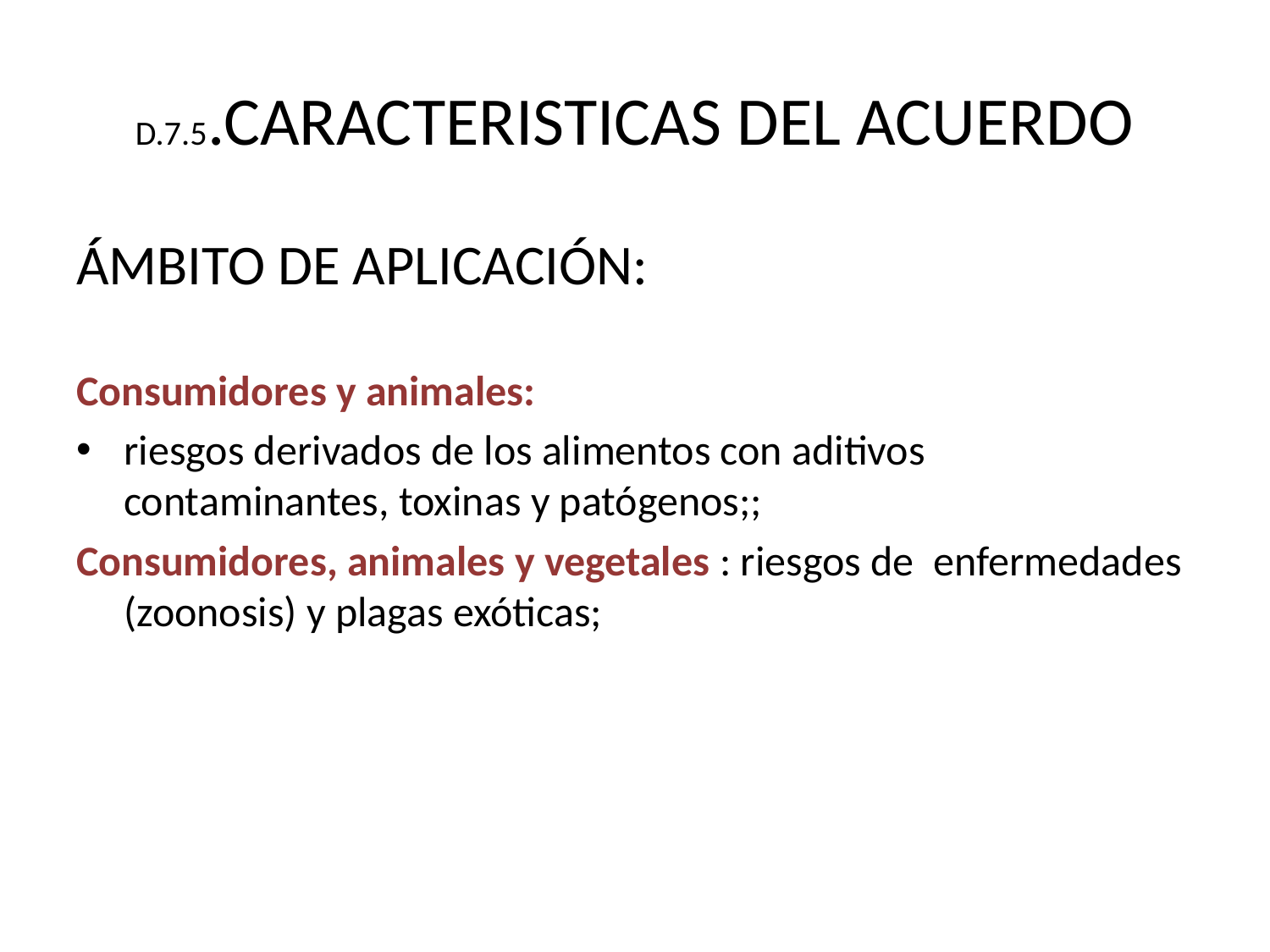

# D.7.5.CARACTERISTICAS DEL ACUERDO
ÁMBITO DE APLICACIÓN:

Consumidores y animales:
riesgos derivados de los alimentos con aditivos contaminantes, toxinas y patógenos;;
Consumidores, animales y vegetales : riesgos de  enfermedades (zoonosis) y plagas exóticas;